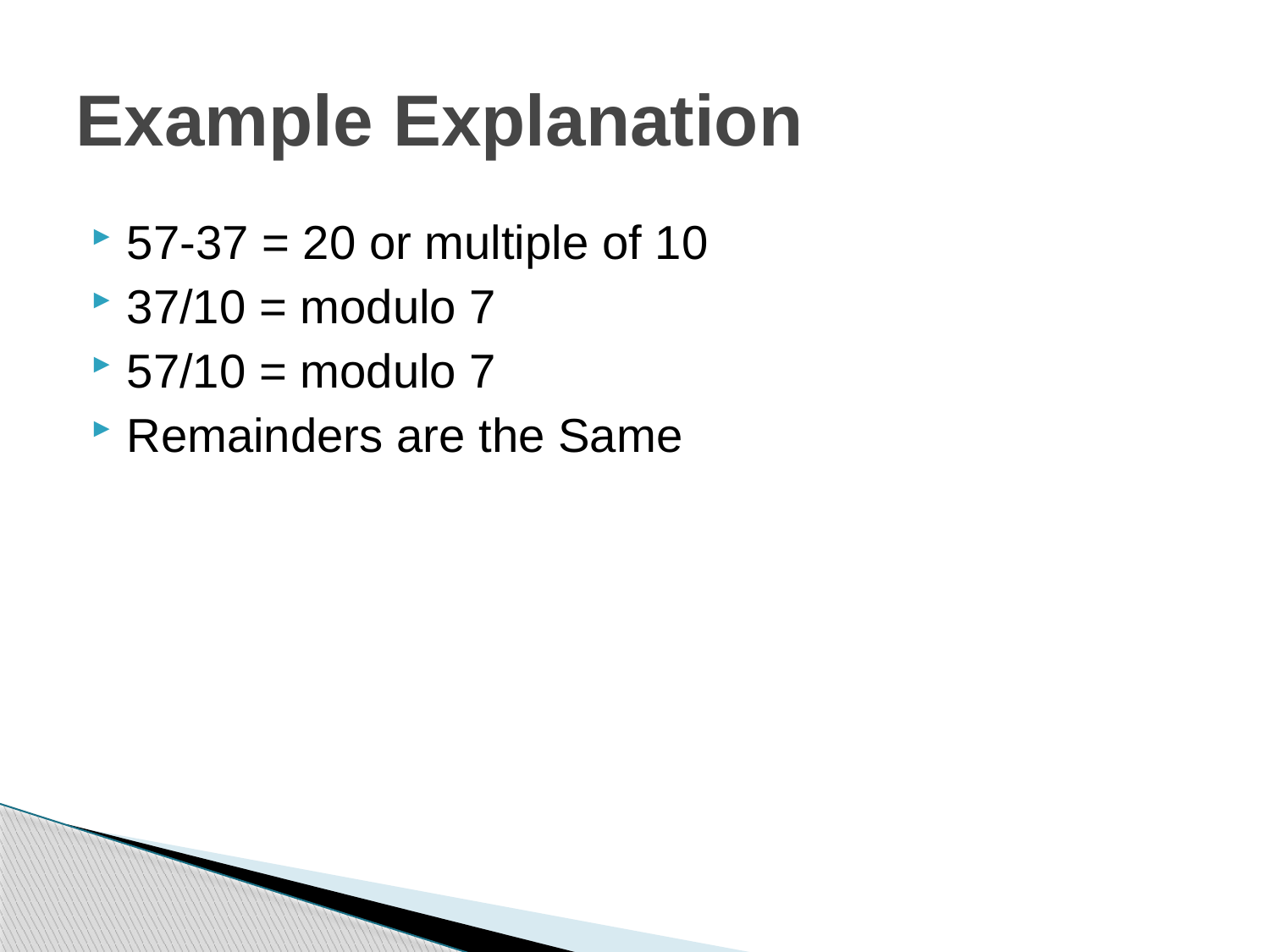

# Example Explanation
57-37 = 20 or multiple of 10
37/10 = modulo 7
57/10 = modulo 7
Remainders are the Same